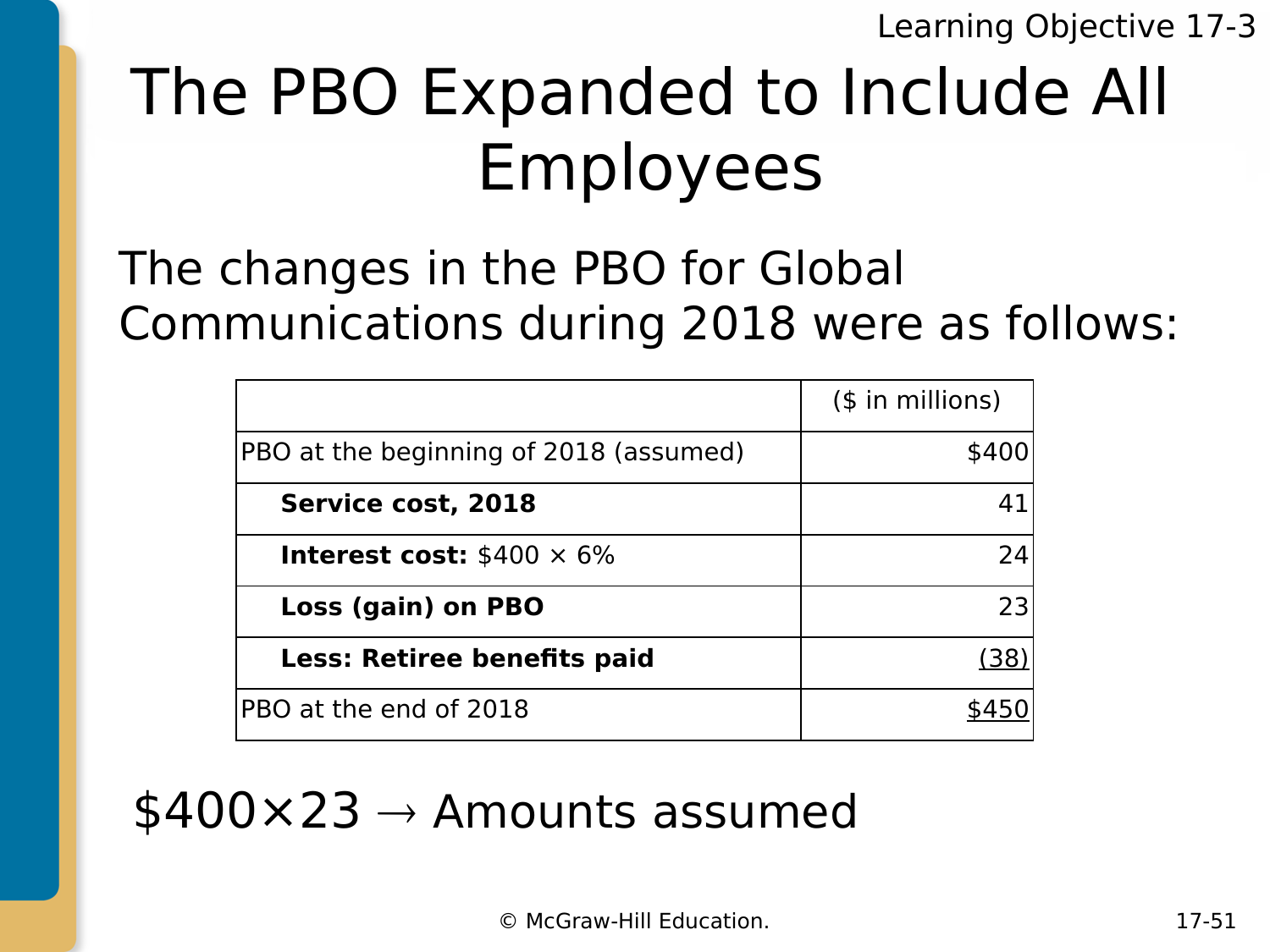

Learning Objective 17-3
# The PBO Expanded to Include All Employees
The changes in the PBO for Global Communications during 2018 were as follows:
|  | ($ in millions) |
| --- | --- |
| PBO at the beginning of 2018 (assumed) | $400 |
| Service cost, 2018 | 41 |
| Interest cost: $400 × 6% | 24 |
| Loss (gain) on PBO | 23 |
| Less: Retiree benefits paid | (38) |
| PBO at the end of 2018 | $450 |
$400×23 → Amounts assumed